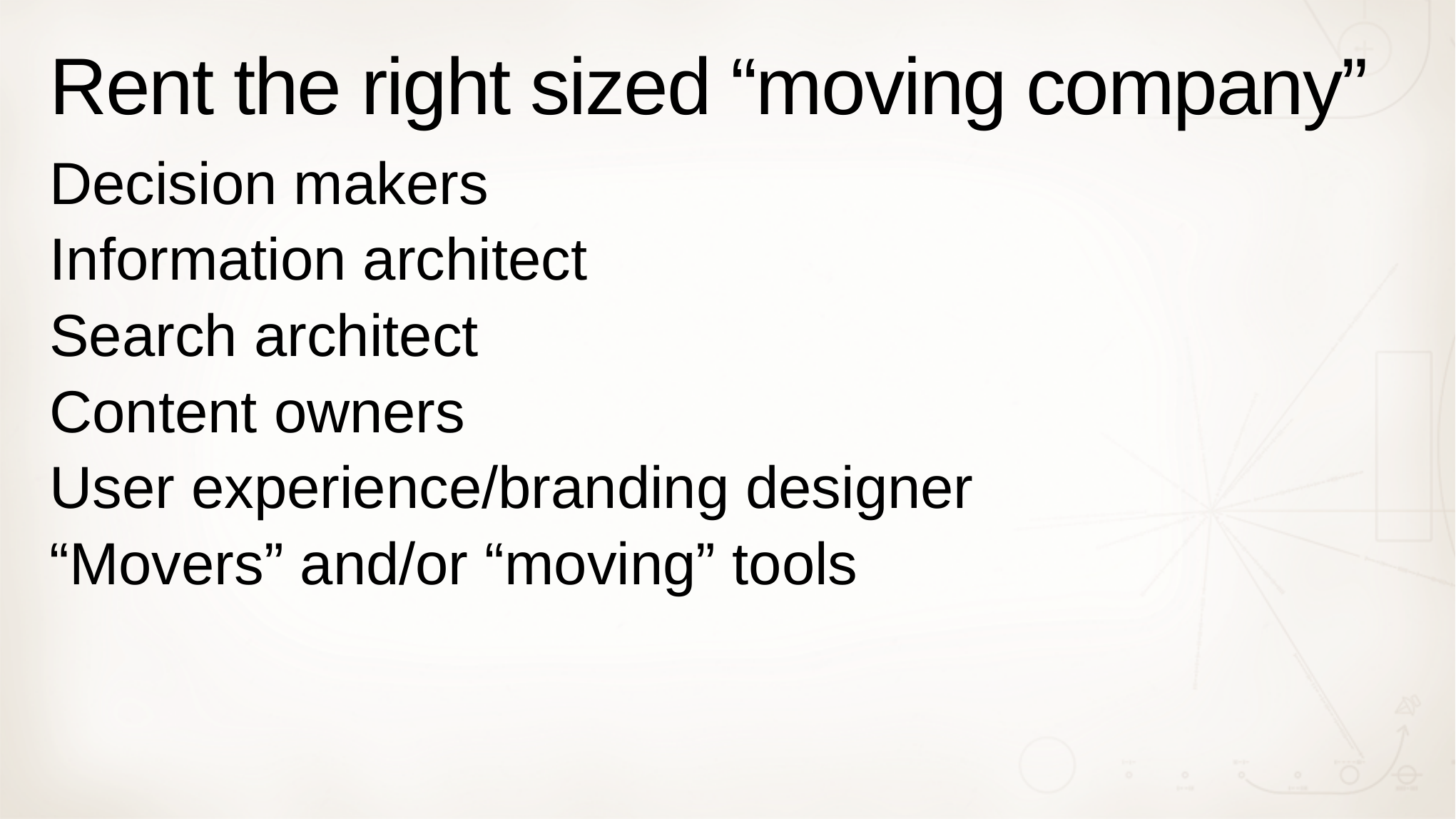

# Rent the right sized “moving company”
Decision makers
Information architect
Search architect
Content owners
User experience/branding designer
“Movers” and/or “moving” tools